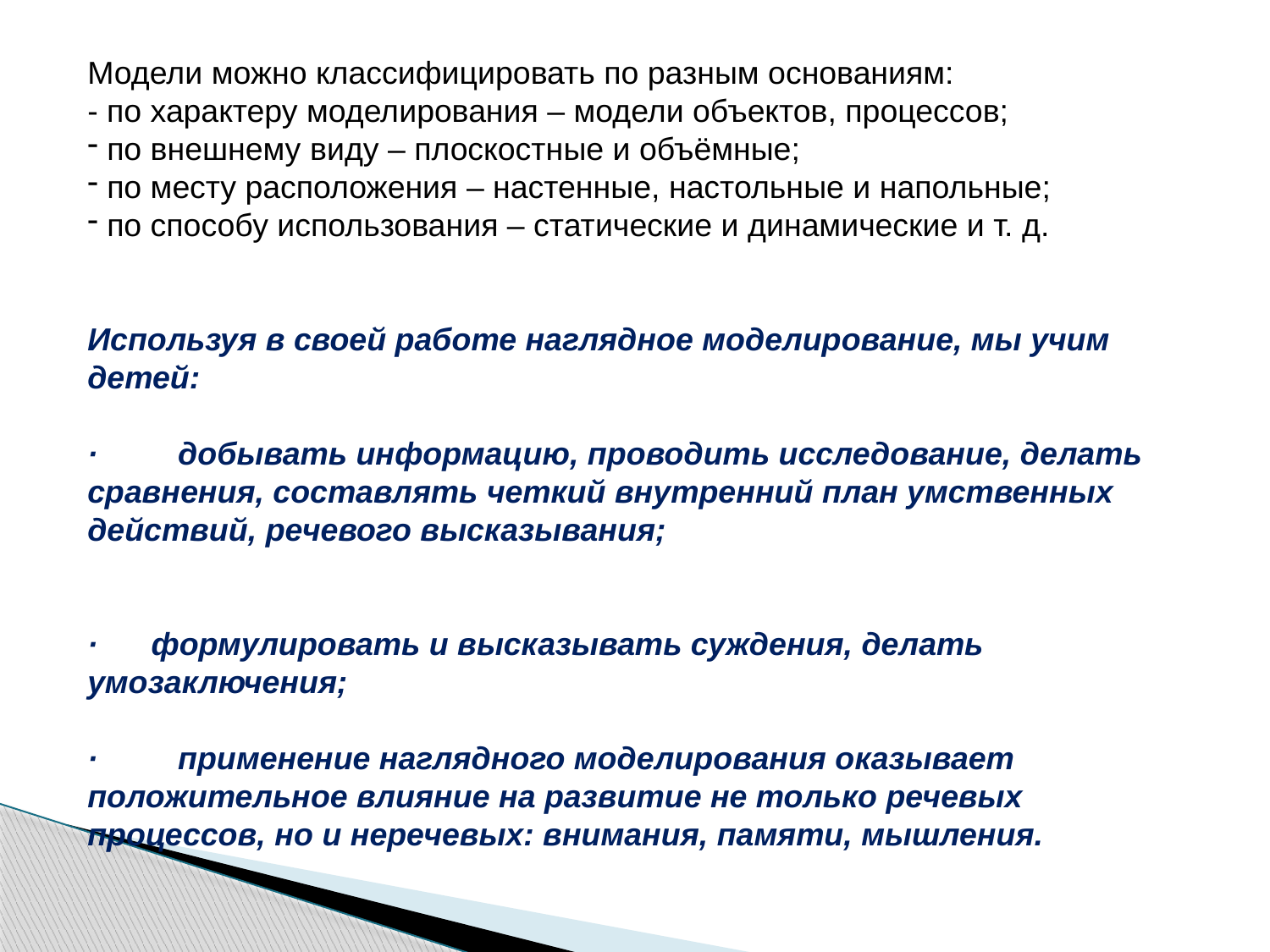

Модели можно классифицировать по разным основаниям:
- по характеру моделирования – модели объектов, процессов;
 по внешнему виду – плоскостные и объёмные;
 по месту расположения – настенные, настольные и напольные;
 по способу использования – статические и динамические и т. д.

Используя в своей работе наглядное моделирование, мы учим детей:
·         добывать информацию, проводить исследование, делать сравнения, составлять четкий внутренний план умственных действий, речевого высказывания;

·      формулировать и высказывать суждения, делать умозаключения;
·         применение наглядного моделирования оказывает положительное влияние на развитие не только речевых процессов, но и неречевых: внимания, памяти, мышления.